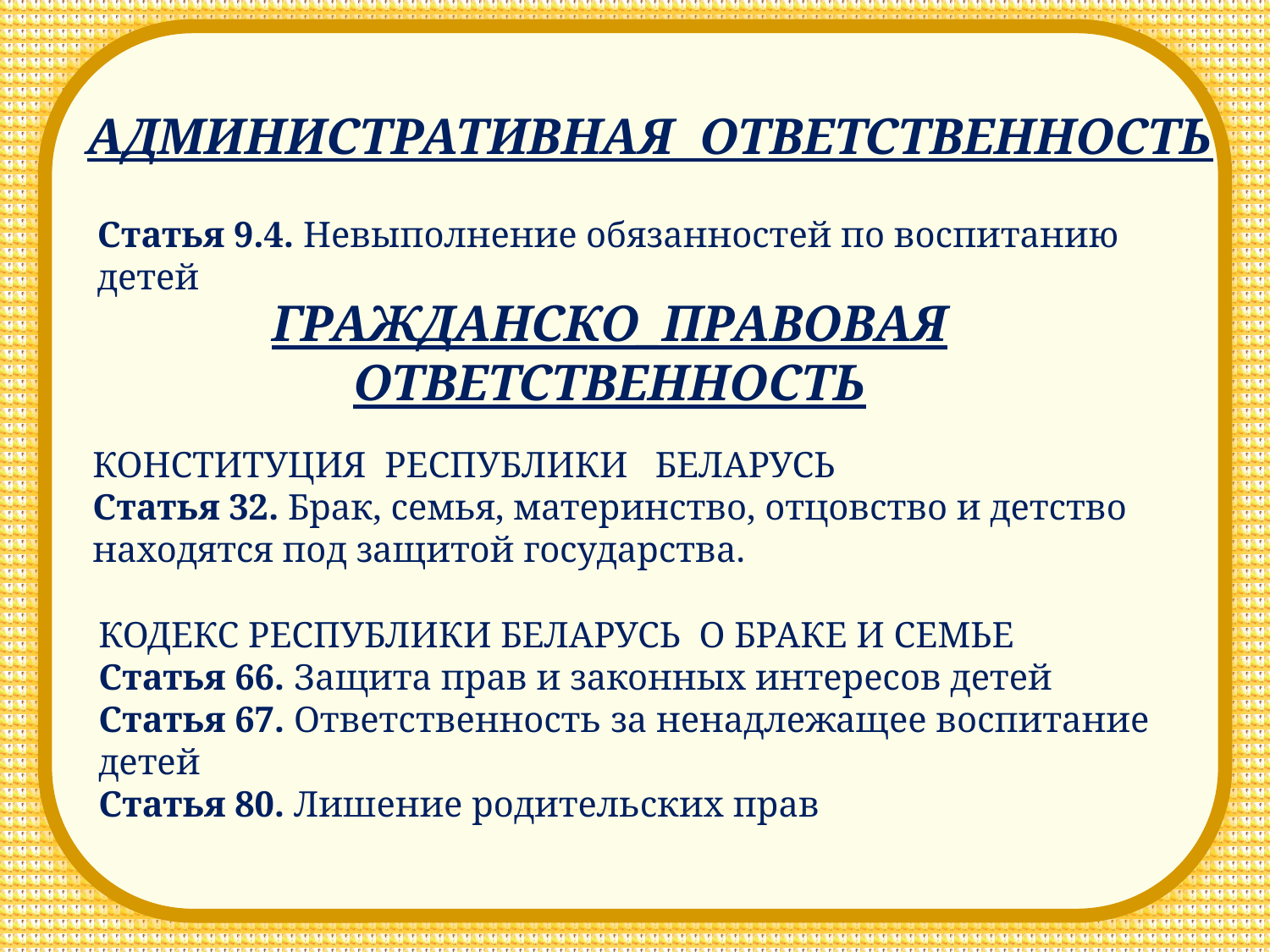

АДМИНИСТРАТИВНАЯ  ОТВЕТСТВЕННОСТЬ
Статья 9.4. Невыполнение обязанностей по воспитанию детей
ГРАЖДАНСКО_ПРАВОВАЯ ОТВЕТСТВЕННОСТЬ
КОНСТИТУЦИЯ  РЕСПУБЛИКИ   БЕЛАРУСЬ
Статья 32. Брак, семья, материнство, отцовство и детство находятся под защитой государства.
КОДЕКС РЕСПУБЛИКИ БЕЛАРУСЬ  О БРАКЕ И СЕМЬЕ
Статья 66. Защита прав и законных интересов детей
Статья 67. Ответственность за ненадлежащее воспитание детей
Статья 80. Лишение родительских прав